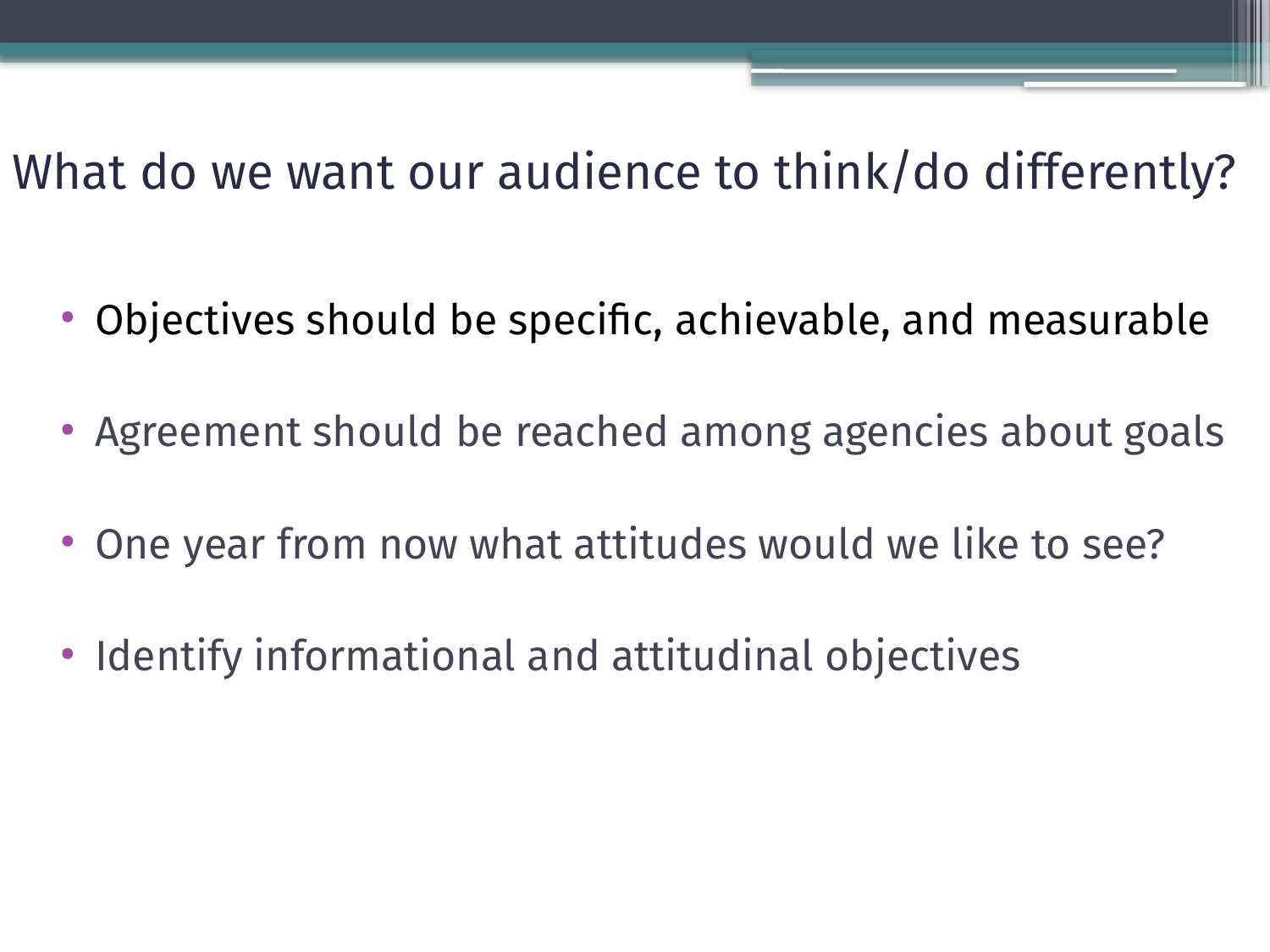

# What do we want our audience to think/do differently?
Objectives should be specific, achievable, and measurable

Agreement should be reached among agencies about goals

One year from now what attitudes would we like to see?

Identify informational and attitudinal objectives